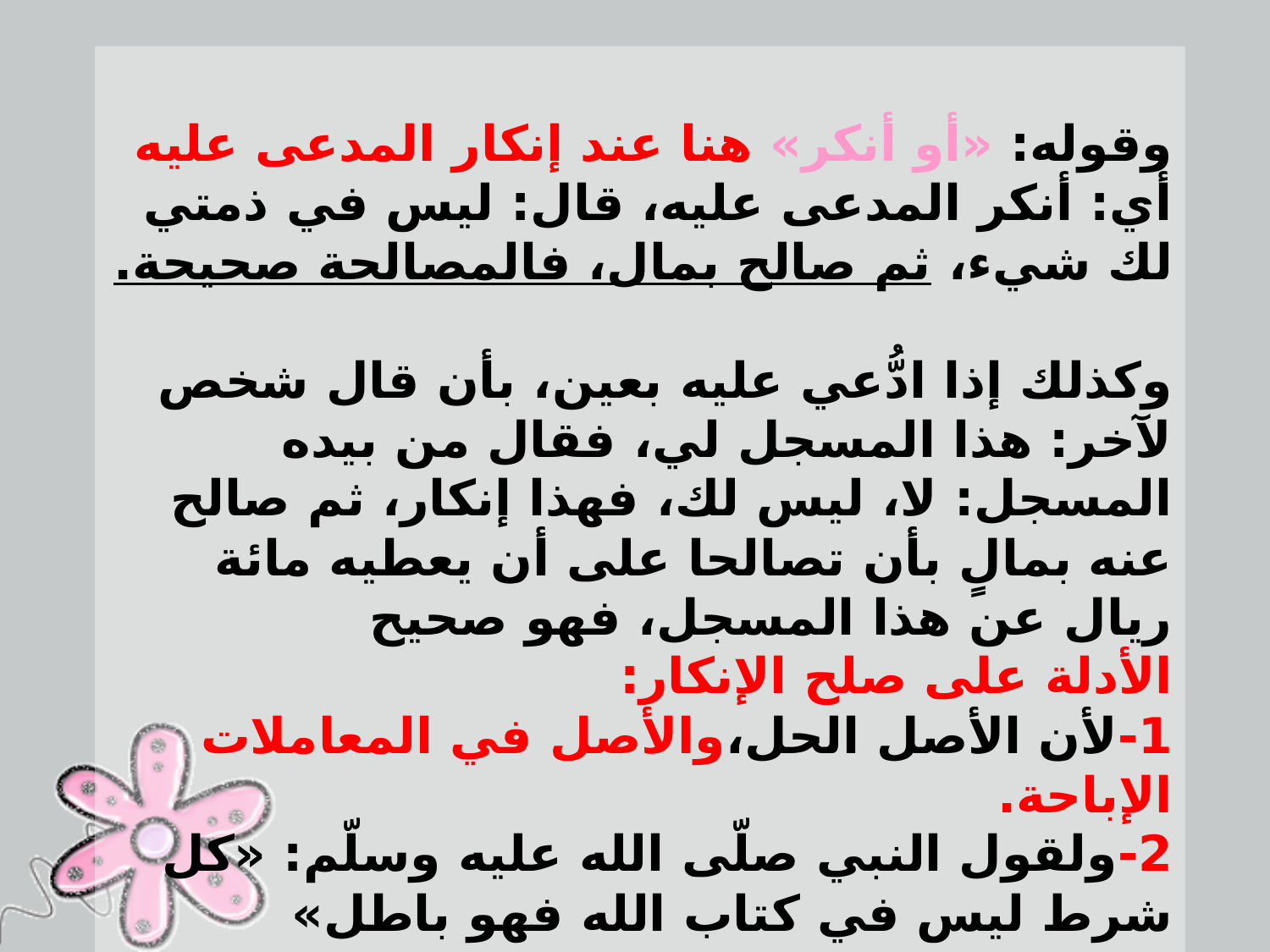

وقوله: «أو أنكر» هنا عند إنكار المدعى عليه أي: أنكر المدعى عليه، قال: ليس في ذمتي لك شيء، ثم صالح بمال، فالمصالحة صحيحة.

وكذلك إذا ادُّعي عليه بعين، بأن قال شخص لآخر: هذا المسجل لي، فقال من بيده المسجل: لا، ليس لك، فهذا إنكار، ثم صالح عنه بمالٍ بأن تصالحا على أن يعطيه مائة ريال عن هذا المسجل، فهو صحيح
الأدلة على صلح الإنكار:
1-لأن الأصل الحل،والأصل في المعاملات الإباحة.
2-ولقول النبي صلّى الله عليه وسلّم: «كل شرط ليس في كتاب الله فهو باطل» [(115)]؛ فإن مفهومه كل شرط في كتاب الله فهو حق،فهو داخل ضمن قوله:(المسلمون على شروطهم)
3-وقوله: «الصلح جائز بين المسلمين إلا صلحاً أحل حراماً أو حرم حلالاً»
وهذا لا يحل حراماً ولا يحرم حلالاً فيجوز.